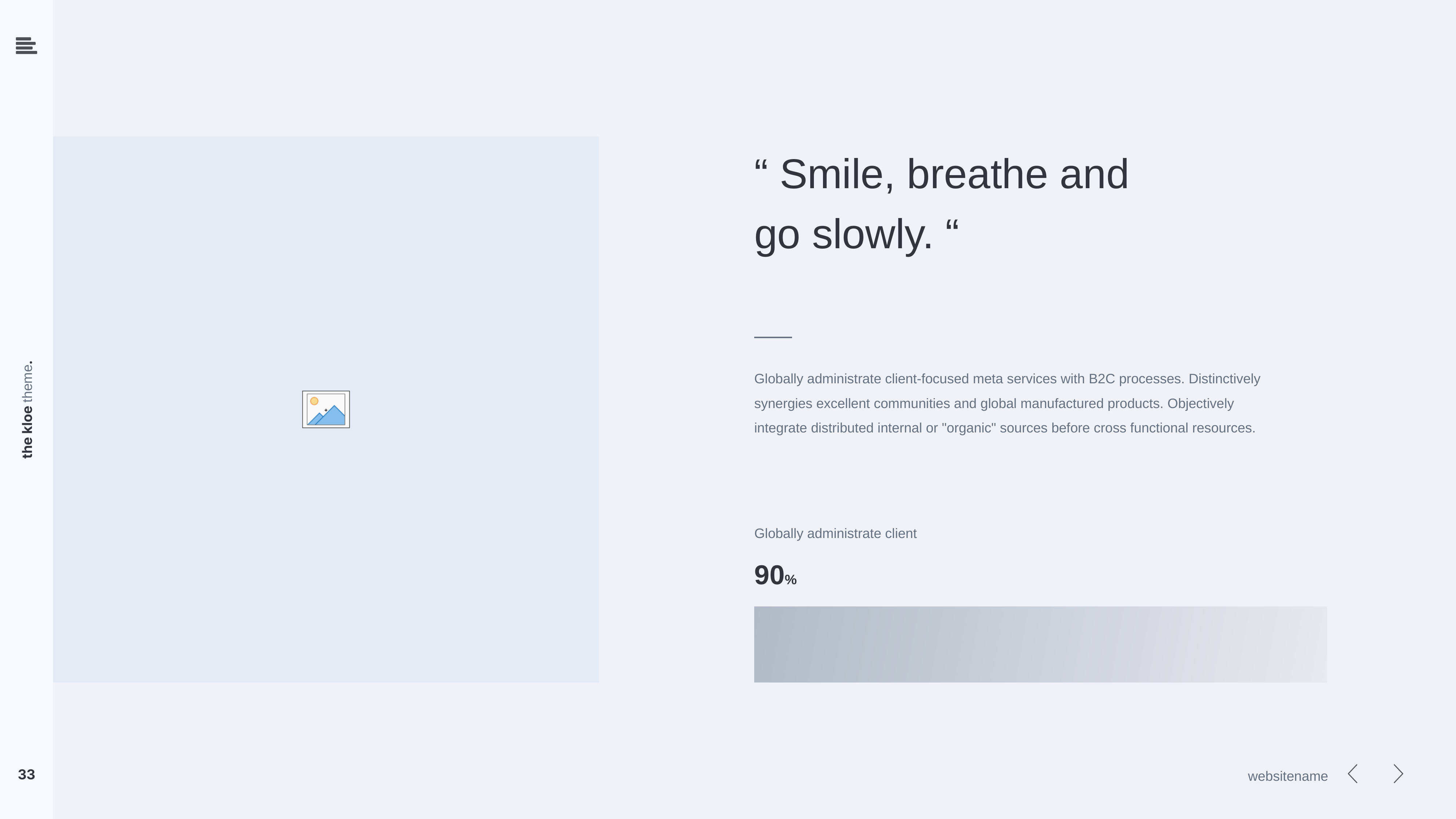

“ Smile, breathe and
go slowly. “
Globally administrate client-focused meta services with B2C processes. Distinctively
synergies excellent communities and global manufactured products. Objectively
integrate distributed internal or "organic" sources before cross functional resources.
Globally administrate client
90%

33